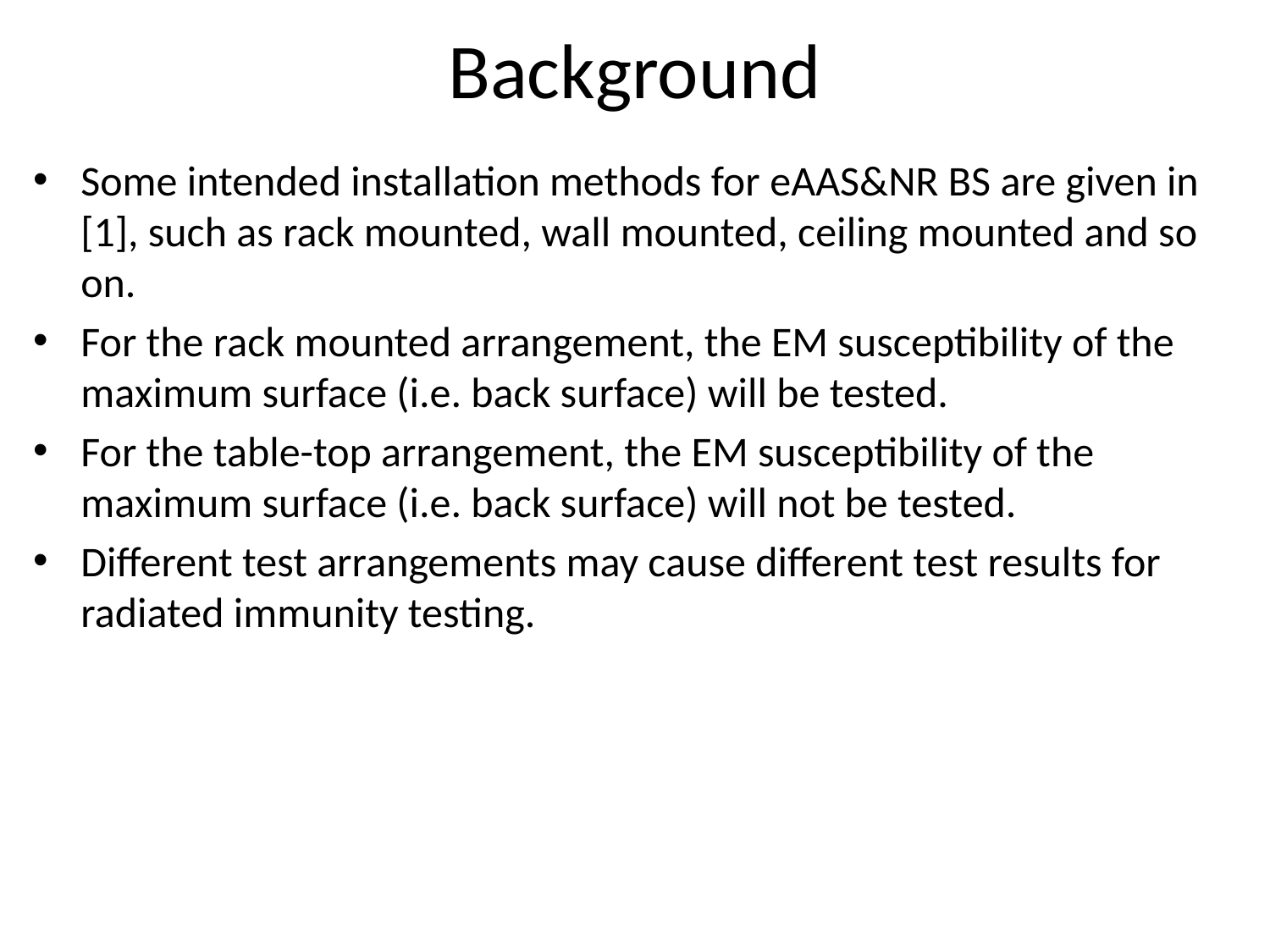

# Background
Some intended installation methods for eAAS&NR BS are given in [1], such as rack mounted, wall mounted, ceiling mounted and so on.
For the rack mounted arrangement, the EM susceptibility of the maximum surface (i.e. back surface) will be tested.
For the table-top arrangement, the EM susceptibility of the maximum surface (i.e. back surface) will not be tested.
Different test arrangements may cause different test results for radiated immunity testing.